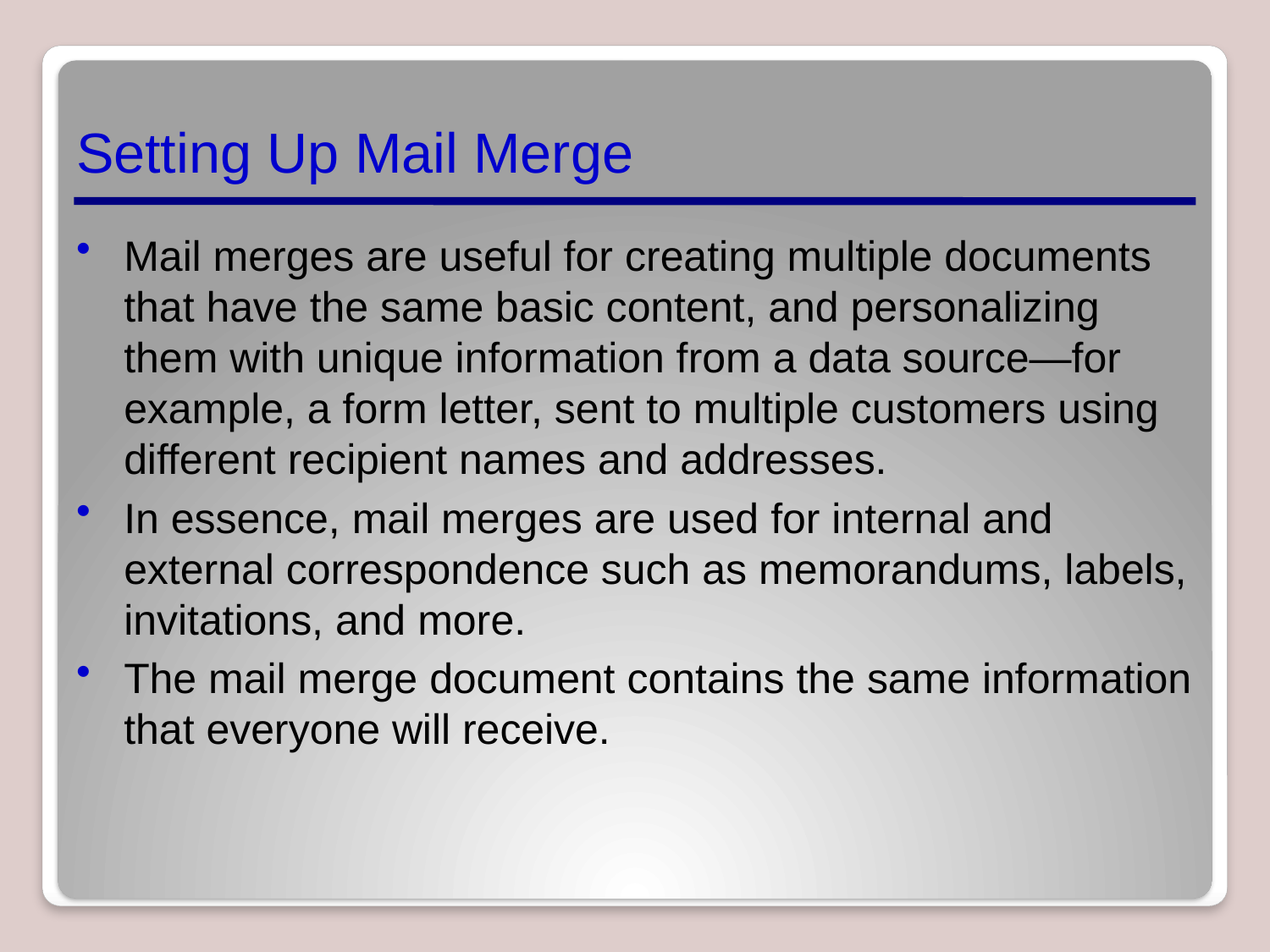

# Setting Up Mail Merge
Mail merges are useful for creating multiple documents that have the same basic content, and personalizing them with unique information from a data source—for example, a form letter, sent to multiple customers using different recipient names and addresses.
In essence, mail merges are used for internal and external correspondence such as memorandums, labels, invitations, and more.
The mail merge document contains the same information that everyone will receive.